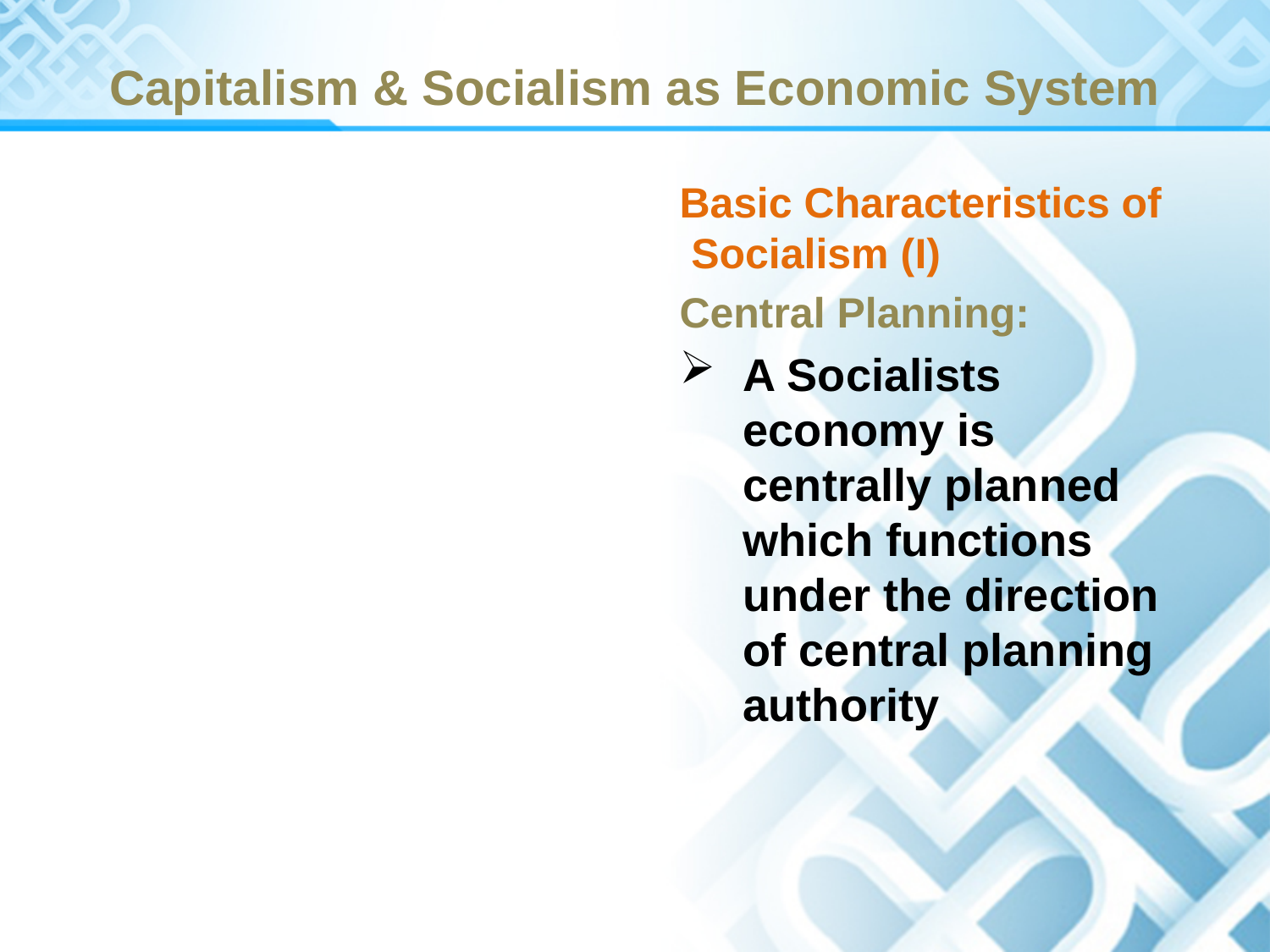

# Capitalism & Socialism as Economic System
Basic Characteristics of  Socialism (I)
Central Planning:
A Socialists economy is centrally planned which functions under the direction of central planning authority